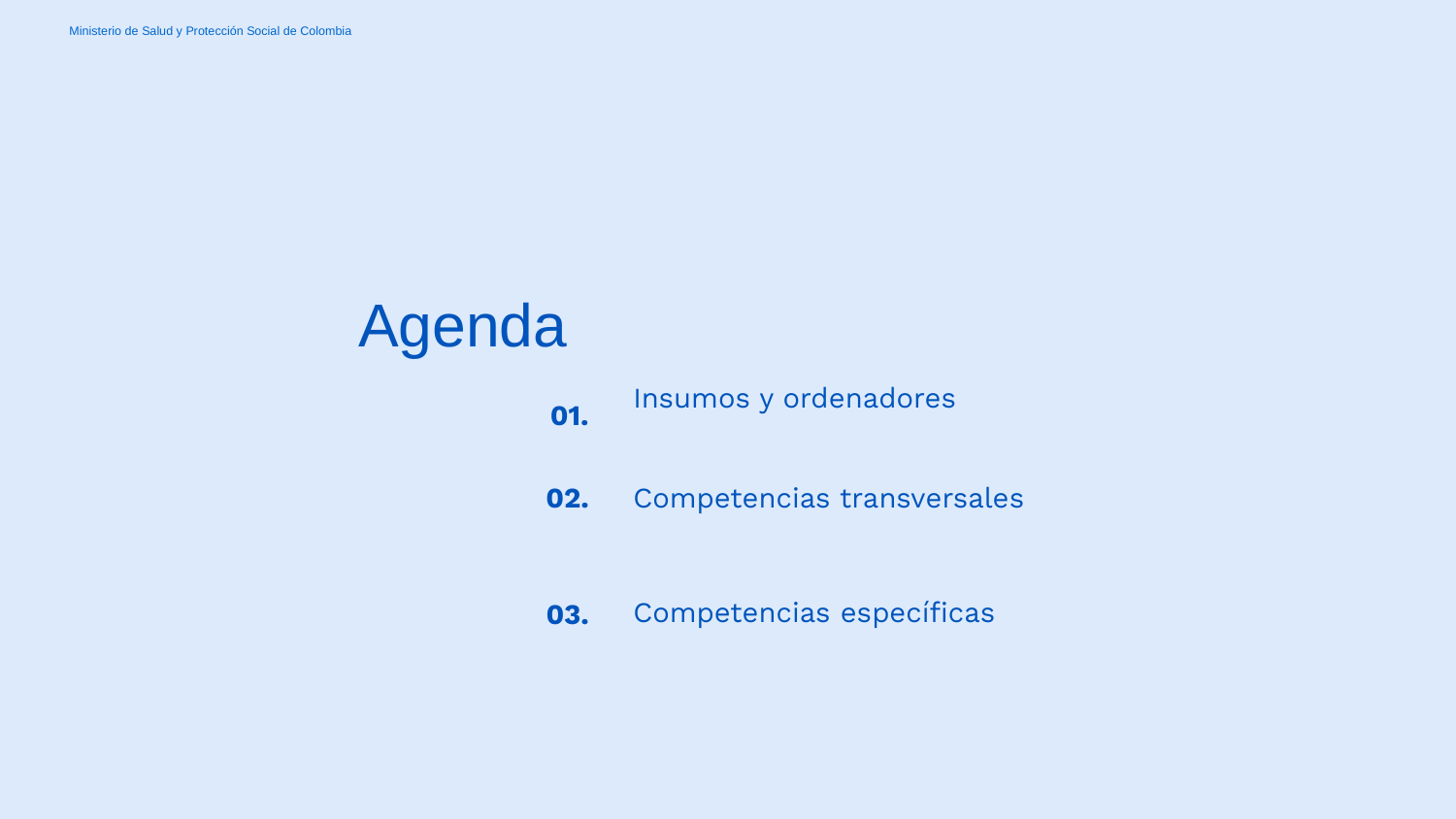

# Agenda
Insumos y ordenadores
01.
02.
Competencias transversales
Competencias específicas
03.